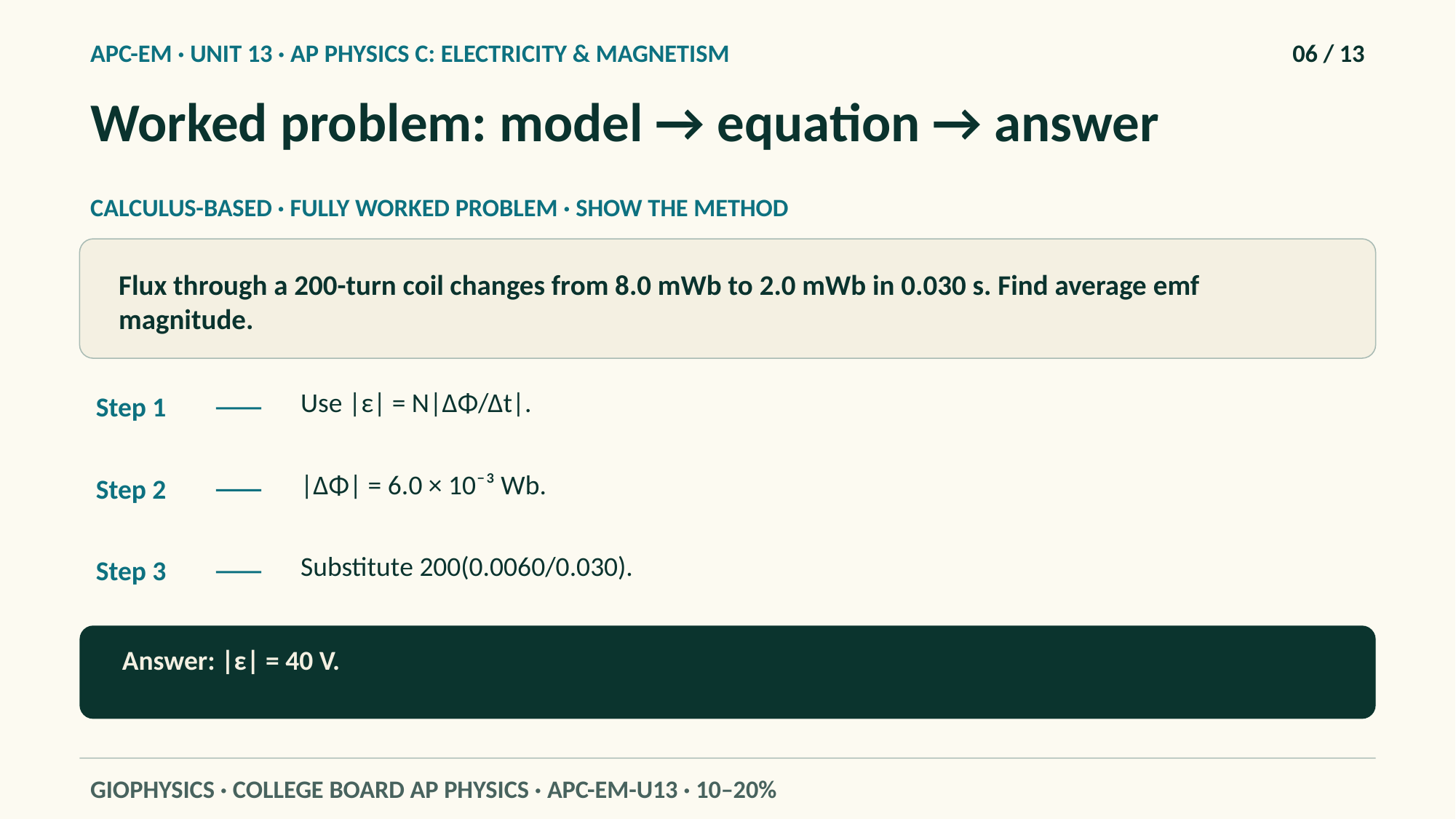

APC-EM · UNIT 13 · AP PHYSICS C: ELECTRICITY & MAGNETISM
06 / 13
Worked problem: model → equation → answer
CALCULUS-BASED · FULLY WORKED PROBLEM · SHOW THE METHOD

Flux through a 200-turn coil changes from 8.0 mWb to 2.0 mWb in 0.030 s. Find average emf magnitude.
Use |ε| = N|ΔΦ/Δt|.
Step 1

|ΔΦ| = 6.0 × 10⁻³ Wb.
Step 2

Substitute 200(0.0060/0.030).
Step 3

Answer: |ε| = 40 V.

GIOPHYSICS · COLLEGE BOARD AP PHYSICS · APC-EM-U13 · 10–20%